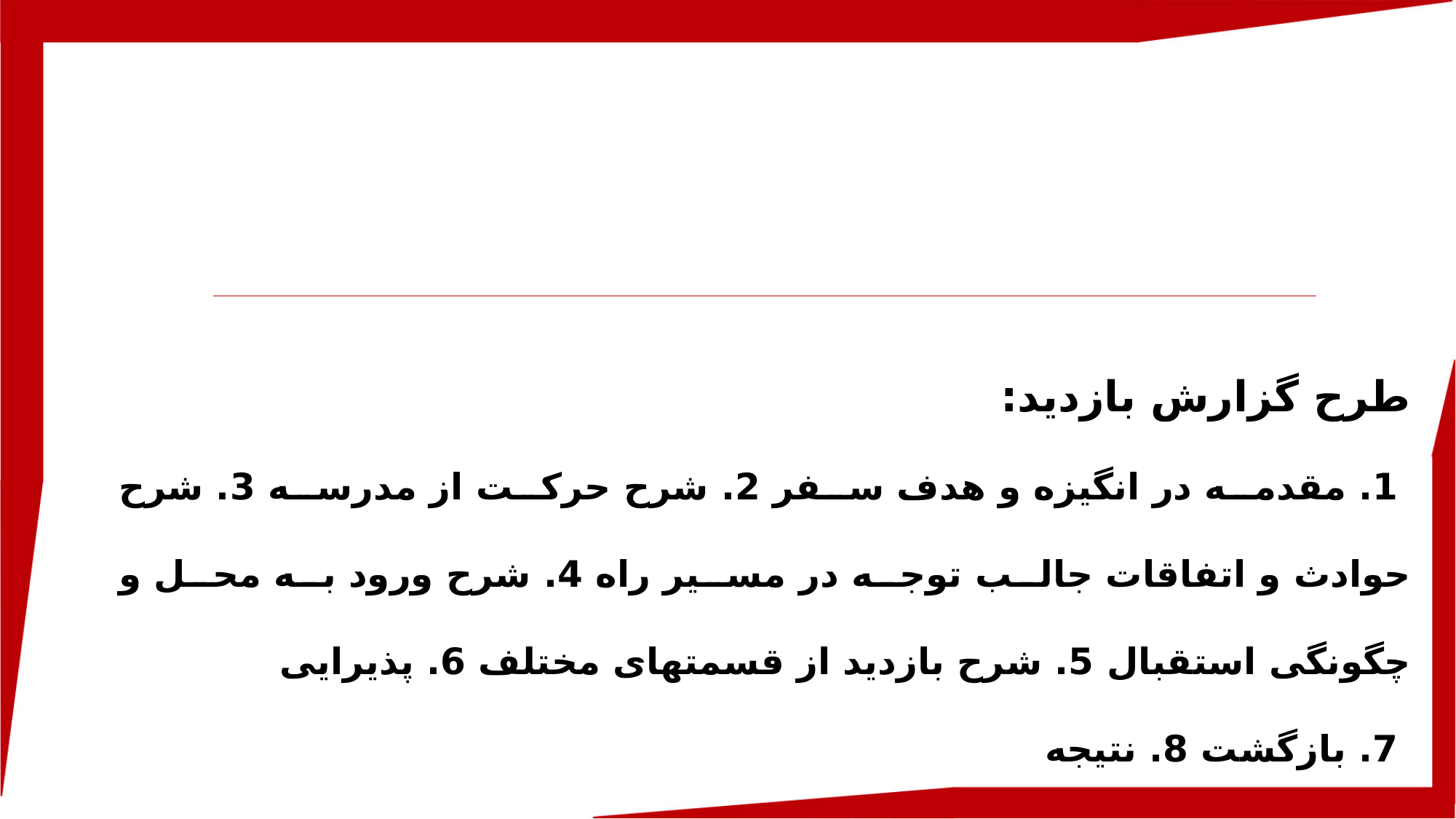

طرح گزارش بازدید:
 1. مقدمه در انگیزه و هدف سفر 2. شرح حرکت از مدرسه 3. شرح حوادث و اتفاقات جالب توجه در مسیر راه 4. شرح ورود به محل و چگونگی استقبال 5. شرح بازدید از قسمت­های مختلف 6. پذیرایی
 7. بازگشت 8. نتیجه